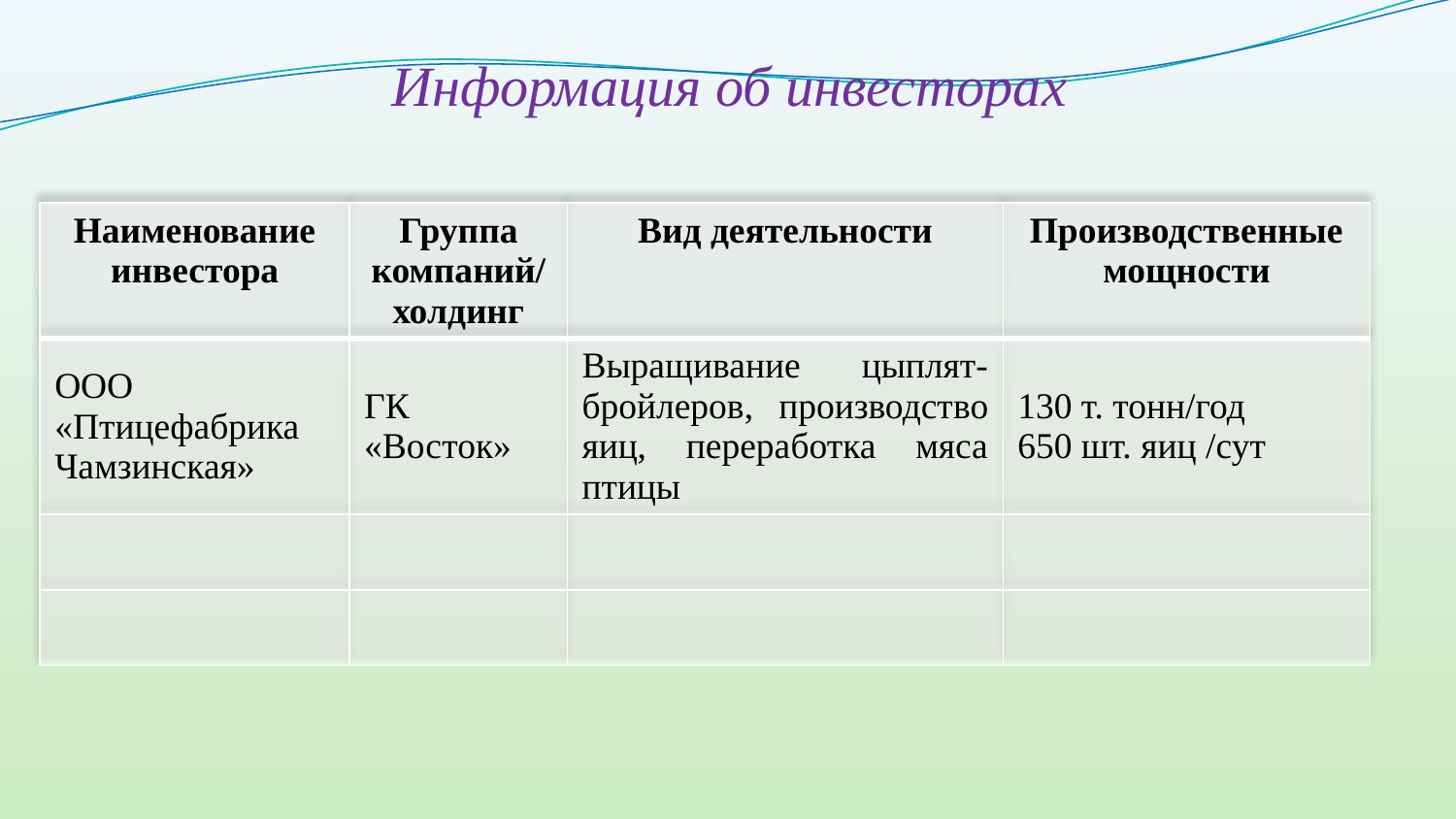

Информация об инвесторах

| Наименование инвестора | Группа компаний/холдинг | Вид деятельности | Производственные мощности |
| --- | --- | --- | --- |
| ООО «Птицефабрика Чамзинская» | ГК «Восток» | Выращивание цыплят-бройлеров, производство яиц, переработка мяса птицы | 130 т. тонн/год 650 шт. яиц /сут |
|  |  |  |  |
|  |  |  |  |